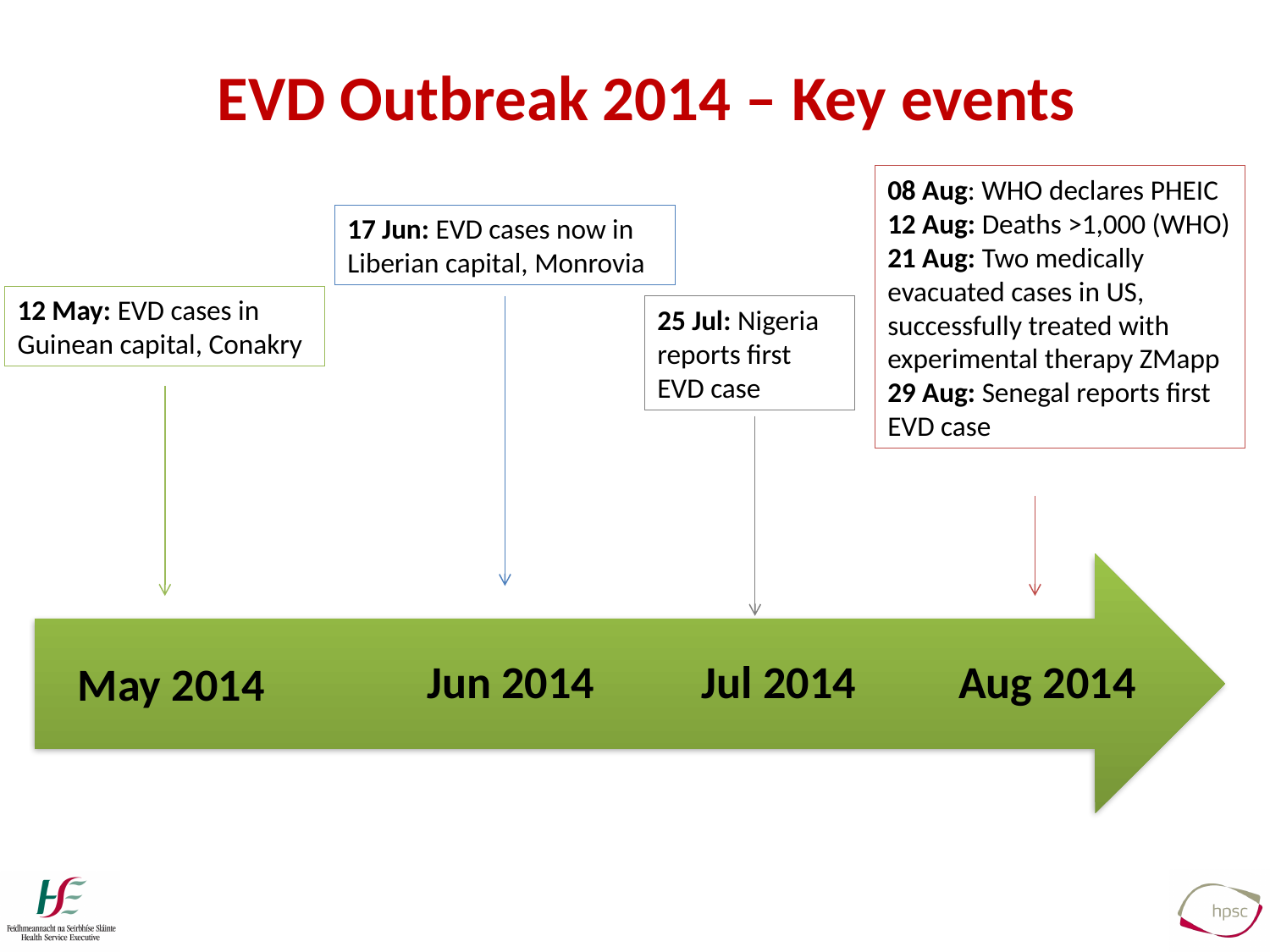

# EVD Outbreak 2014 – Key events
08 Aug: WHO declares PHEIC
12 Aug: Deaths >1,000 (WHO)
21 Aug: Two medically evacuated cases in US, successfully treated with experimental therapy ZMapp
29 Aug: Senegal reports first EVD case
17 Jun: EVD cases now in Liberian capital, Monrovia
12 May: EVD cases in Guinean capital, Conakry
25 Jul: Nigeria reports first EVD case
Aug 2014
Jul 2014
Jun 2014
May 2014